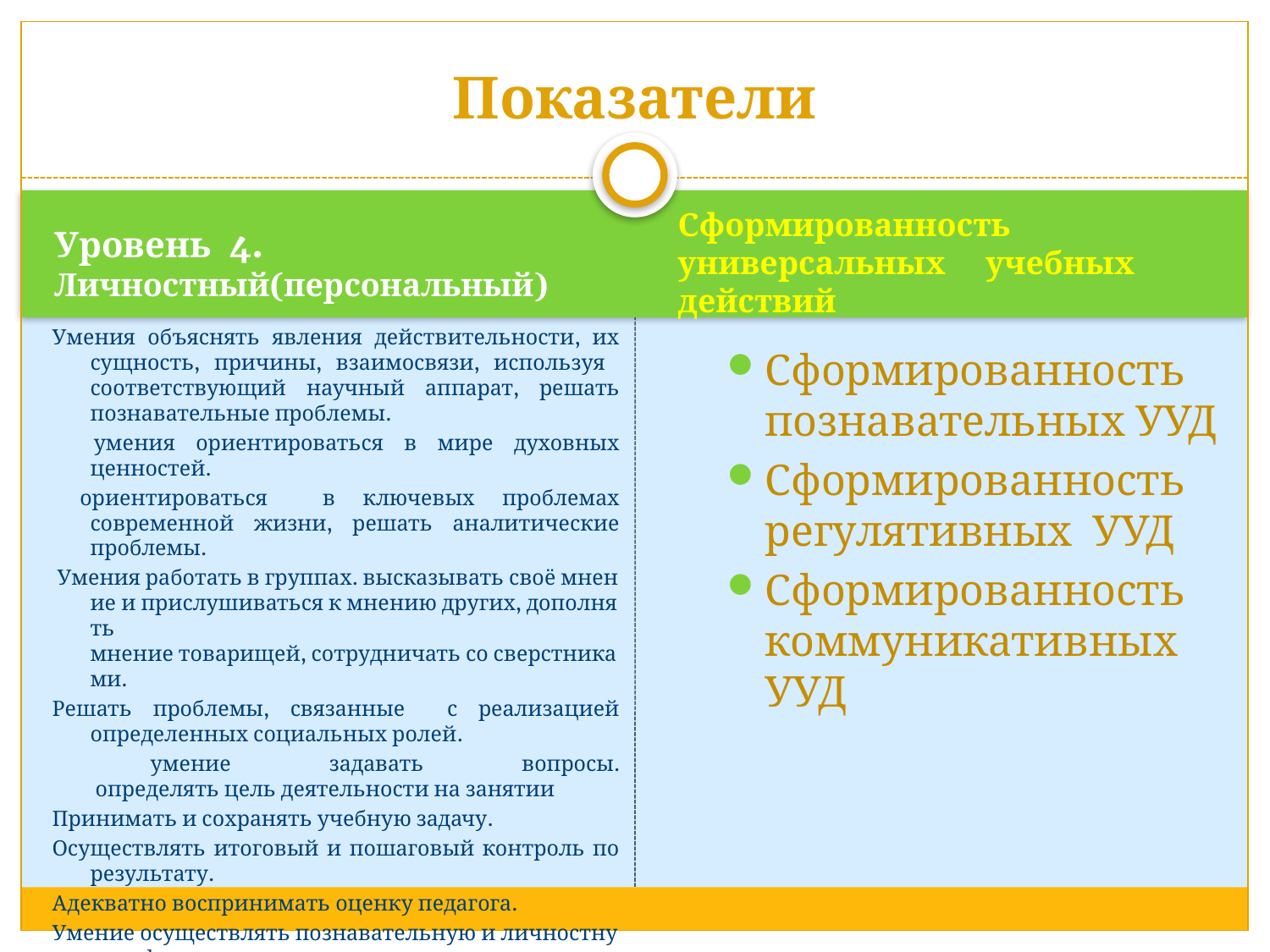

# Показатели
Уровень  4. Личностный(персональный)
Сформированность  универсальных     учебных действий
Умения объяснять явления действительности, их сущность, причины, взаимосвязи, используя  соответствующий научный аппарат, решать познавательные проблемы.
  умения ориентироваться в мире духовных ценностей.
 ориентироваться  в ключевых проблемах современной жизни, решать аналитические проблемы.
 Умения работать в группах. высказывать своё мнение и прислушиваться к мнению других, дополнять мнение товарищей, сотрудничать со сверстниками.
Решать проблемы, связанные  с реализацией определенных социальных ролей.
 умение задавать вопросы.  определять цель деятельности на занятии
Принимать и сохранять учебную задачу.
Осуществлять итоговый и пошаговый контроль по результату.
Адекватно воспринимать оценку педагога.
Умение осуществлять познавательную и личностную  рефлексию.
Сформированность познавательных УУД
Сформированность регулятивных  УУД
Сформированность коммуникативных  УУД